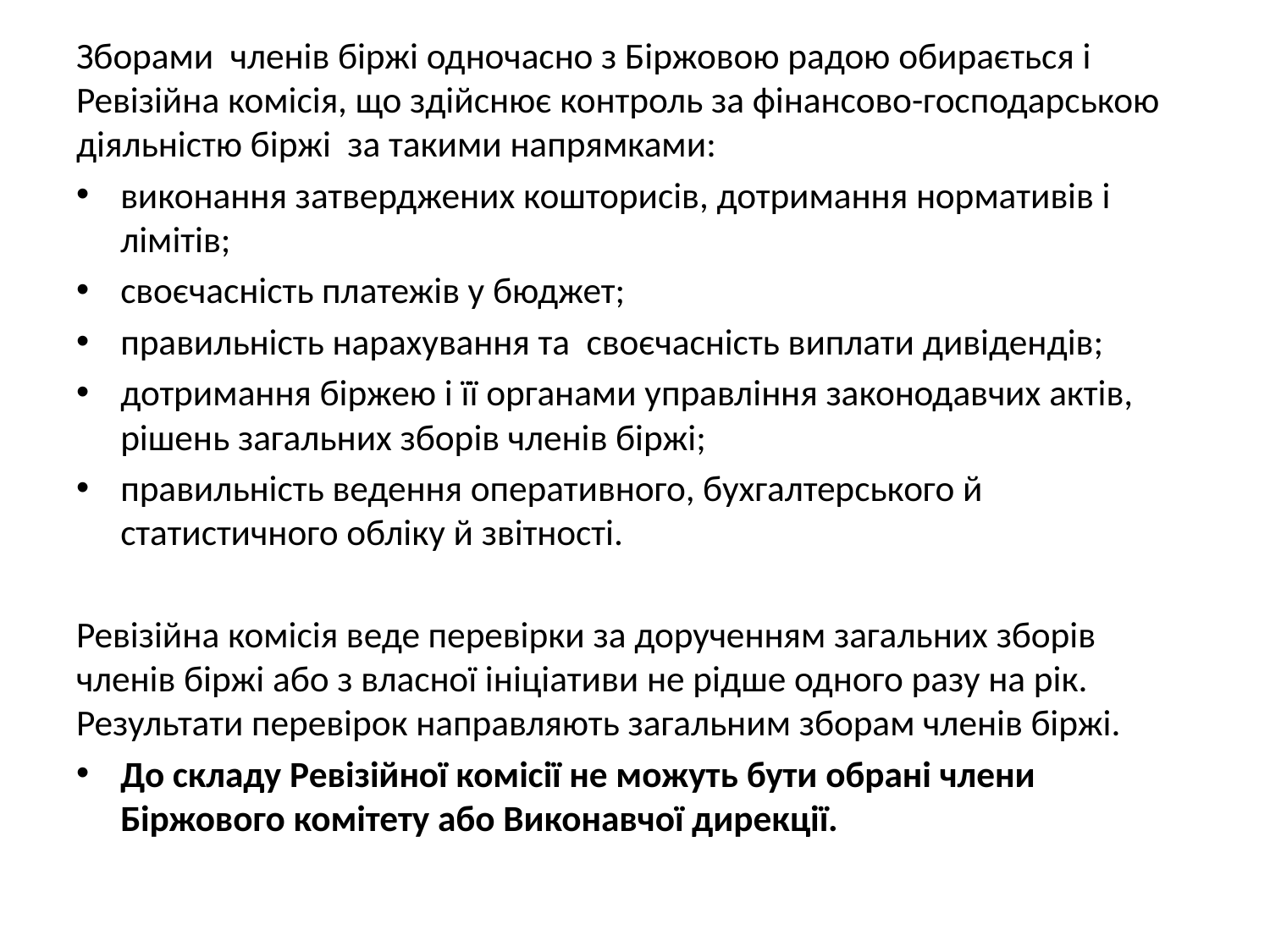

Зборами  членів біржі одночасно з Біржовою радою обирається і Ревізійна комісія, що здійснює контроль за фінансово-господарською діяльністю біржі  за такими напрямками:
виконання затверджених кошторисів, дотримання нормативів і лімітів;
своєчасність платежів у бюджет;
правильність нарахування та  своєчасність виплати дивідендів;
дотримання біржею і її органами управління законодавчих актів, рішень загальних зборів членів біржі;
правильність ведення оперативного, бухгалтерського й статистичного обліку й звітності.

Ревізійна комісія веде перевірки за дорученням загальних зборів членів біржі або з власної ініціативи не рідше одного разу на рік. Результати перевірок направляють загальним зборам членів біржі.
До складу Ревізійної комісії не можуть бути обрані члени Біржового комітету або Виконавчої дирекції.